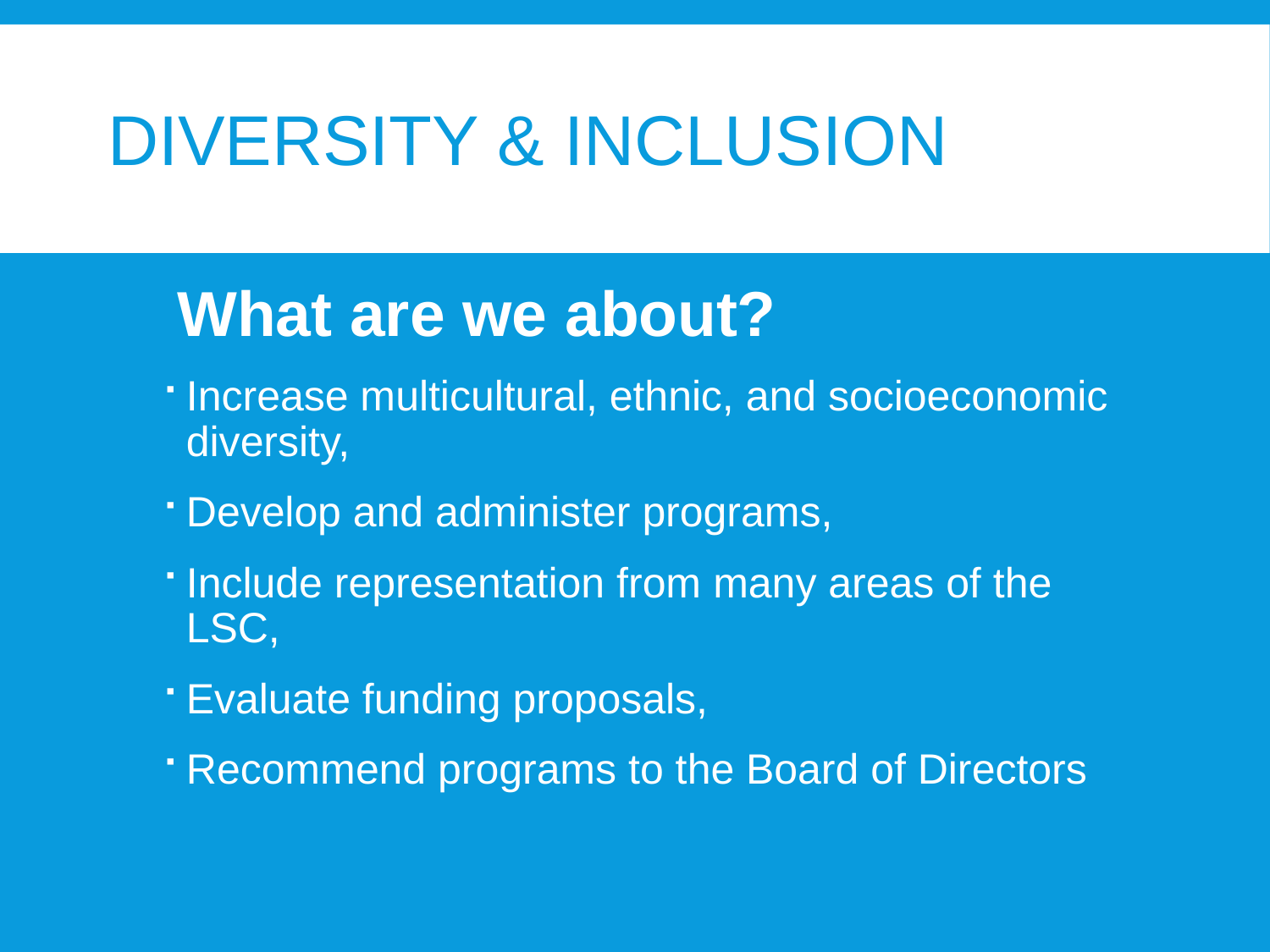

# Diversity & Inclusion
What are we about?
Increase multicultural, ethnic, and socioeconomic diversity,
Develop and administer programs,
Include representation from many areas of the LSC,
Evaluate funding proposals,
Recommend programs to the Board of Directors